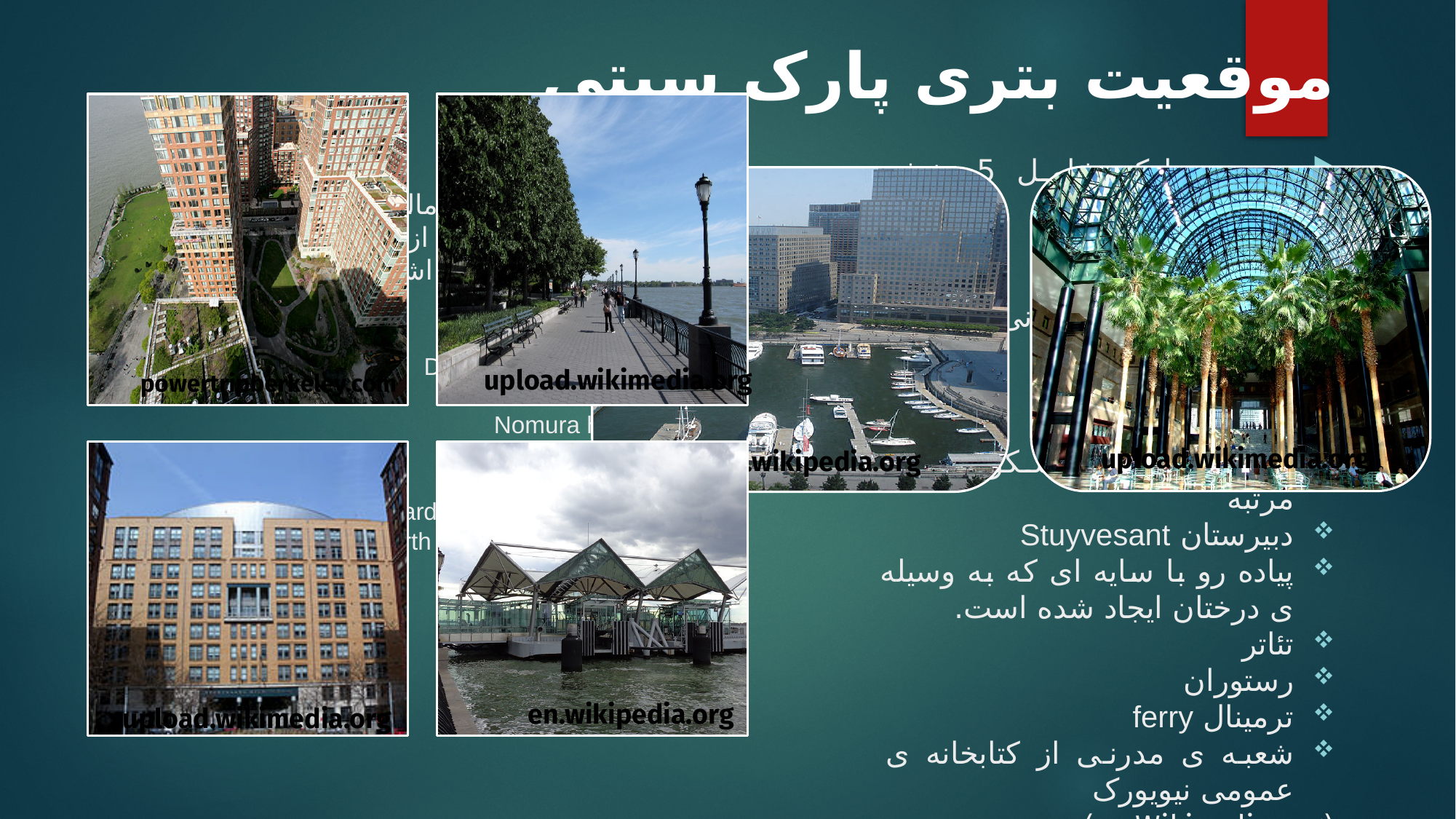

# موقعیت بتری پارک سیتی

upload.wikimedia.org
powertripberkeley.com
en.wikipedia.org
upload.wikimedia.org
توسعه پارک شامل 5 بخش عمده می باشد:

در حرکت از شمال به جنوب- ابتدا بخش مسکونی شمالی شامل :
 یک پارک بزرگ
یک هتل بزرگ
ساختمان های مسکونی بلند مرتبه
دبیرستان Stuyvesant
پیاده رو با سایه ای که به وسیله ی درختان ایجاد شده است.
تئاتر
رستوران
ترمینال ferry
شعبه ی مدرنی از کتابخانه ی عمومی نیویورک
(en.Wikipedia.org)

upload.wikimedia.org
en.wikipedia.org
در جنوب یک  مرکز مالی جهانی قرار گرفته است که عبارت است از مجموعه ای از چندین ساختمان تجاری اشغال شده توسط مستاجرینی شامل :
American Express
 Dow Jones & Company
 Merrill Lynch
 Nomura holdings
 Deloitte & Touche
RBC Capital Markets
 گلخانه ای معروف به Winter Garden
لنگرگاه معروف به North Cove
en.Wikipedia.org))